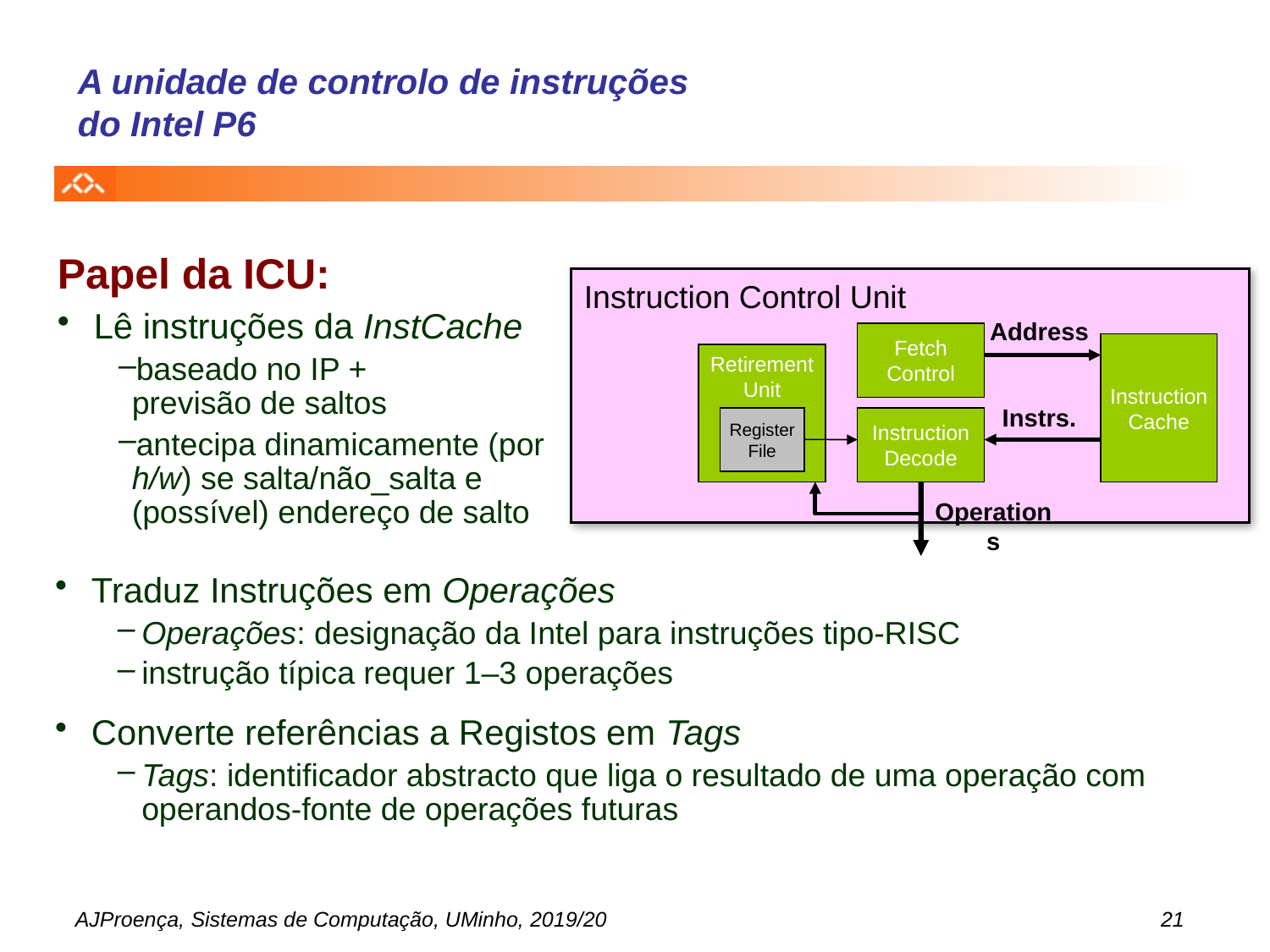

# A unidade de controlo de instruções do Intel P6
Papel da ICU:
Lê instruções da InstCache
baseado no IP +
previsão de saltos
antecipa dinamicamente (por h/w) se salta/não_salta e (possível) endereço de salto

Instruction Control Unit
Address
Fetch
Control
Instruction
Cache
Retirement
Unit

Instrs.
Register
File
Instruction
Decode

Operations
Traduz Instruções em Operações
Operações: designação da Intel para instruções tipo-RISC
instrução típica requer 1–3 operações
Converte referências a Registos em Tags
Tags: identificador abstracto que liga o resultado de uma operação com  operandos-fonte de operações futuras